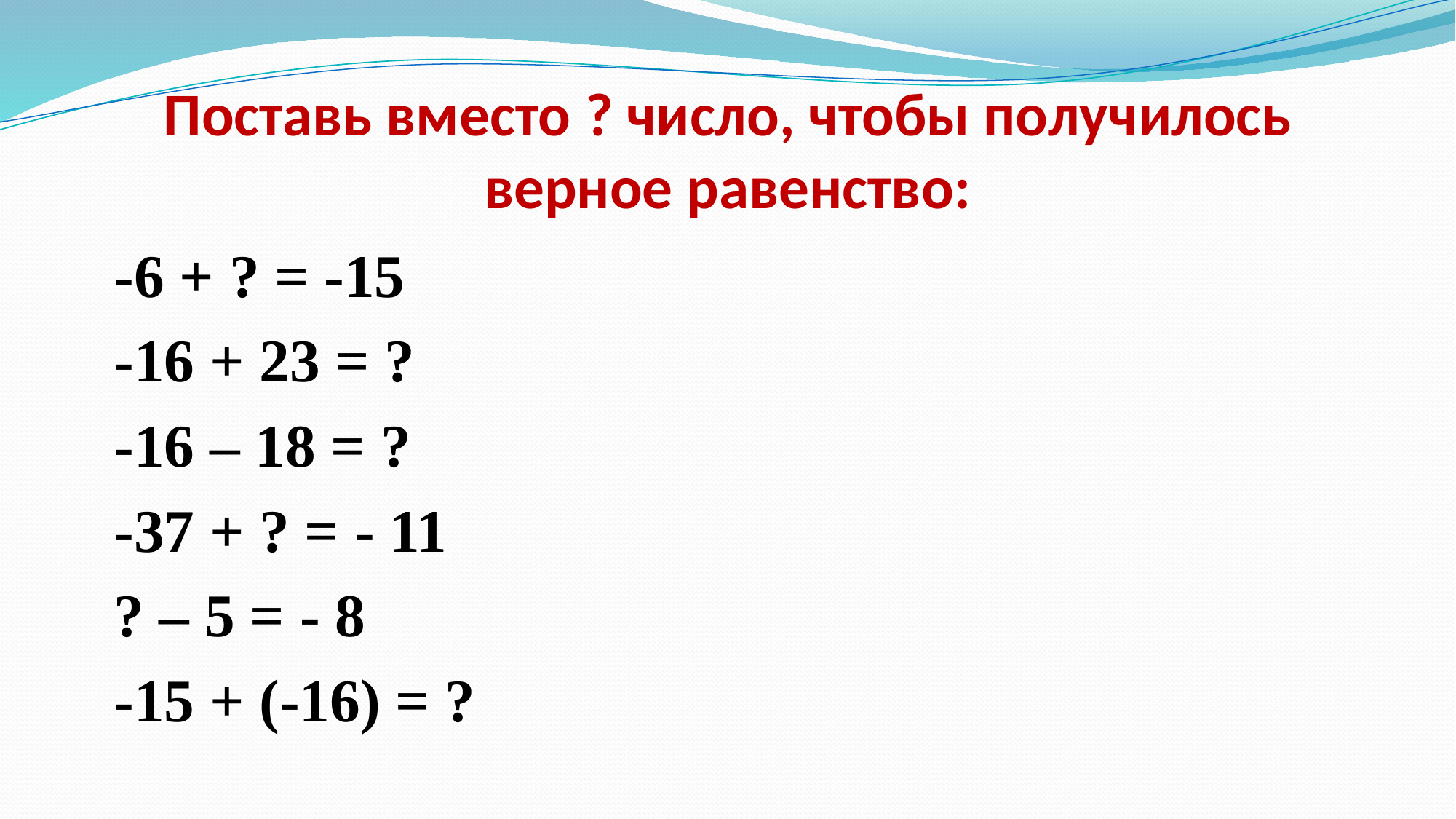

# Поставь вместо ? число, чтобы получилось верное равенство:
  -6 + ? = -15
  -16 + 23 = ?
  -16 – 18 = ?
  -37 + ? = - 11
  ? – 5 = - 8
  -15 + (-16) = ?